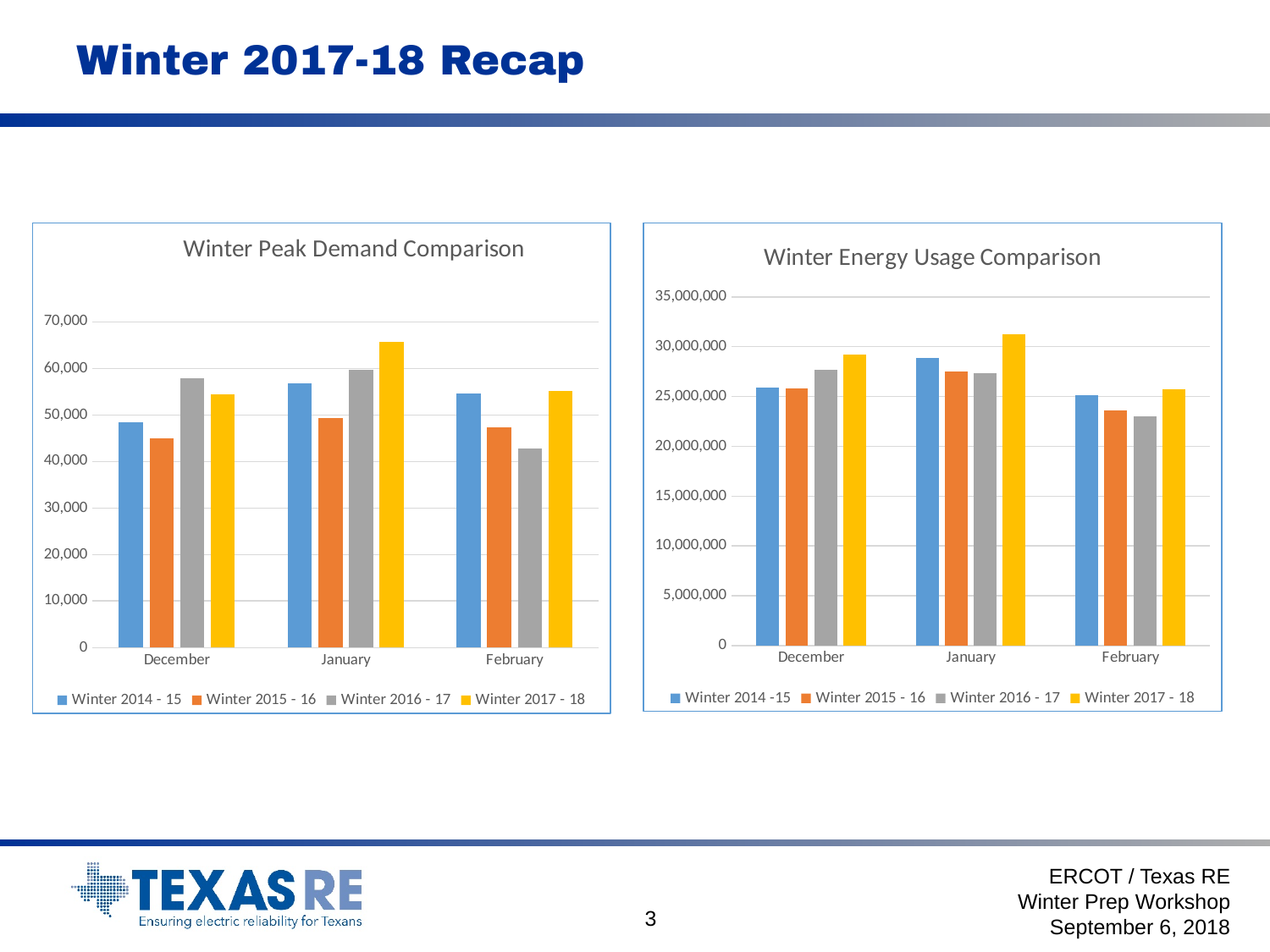

# Winter 2017-18 Recap

### Chart: Winter Peak Demand Comparison

| Category | Winter 2014 - 15 | Winter 2015 - 16 | Winter 2016 - 17 | Winter 2017 - 18 |
|---|---|---|---|---|
| December | 48362.0 | 44922.13355999998 | 57932.432542 | 54431.853122 |
| January | 56831.780261 | 49262.557866999996 | 59649.965165 | 65750.255446 |
| February | 54539.42509500001 | 47416.492256000005 | 42743.115481 | 55149.759514 |

### Chart: Winter Energy Usage Comparison

| Category | Winter 2014 -15 | Winter 2015 - 16 | Winter 2016 - 17 | Winter 2017 - 18 |
|---|---|---|---|---|
| December | 25928664.0 | 25833078.193184927 | 27690753.49785303 | 29207722.619459 |
| January | 28847439.02742698 | 27538067.626306094 | 27326927.61301 | 31270004.431001 |
| February | 25114475.78019805 | 23596332.749316074 | 22997836.390004 | 25751166.251436 |
ERCOT / Texas RE
  Winter Prep Workshop
 September 6, 2018